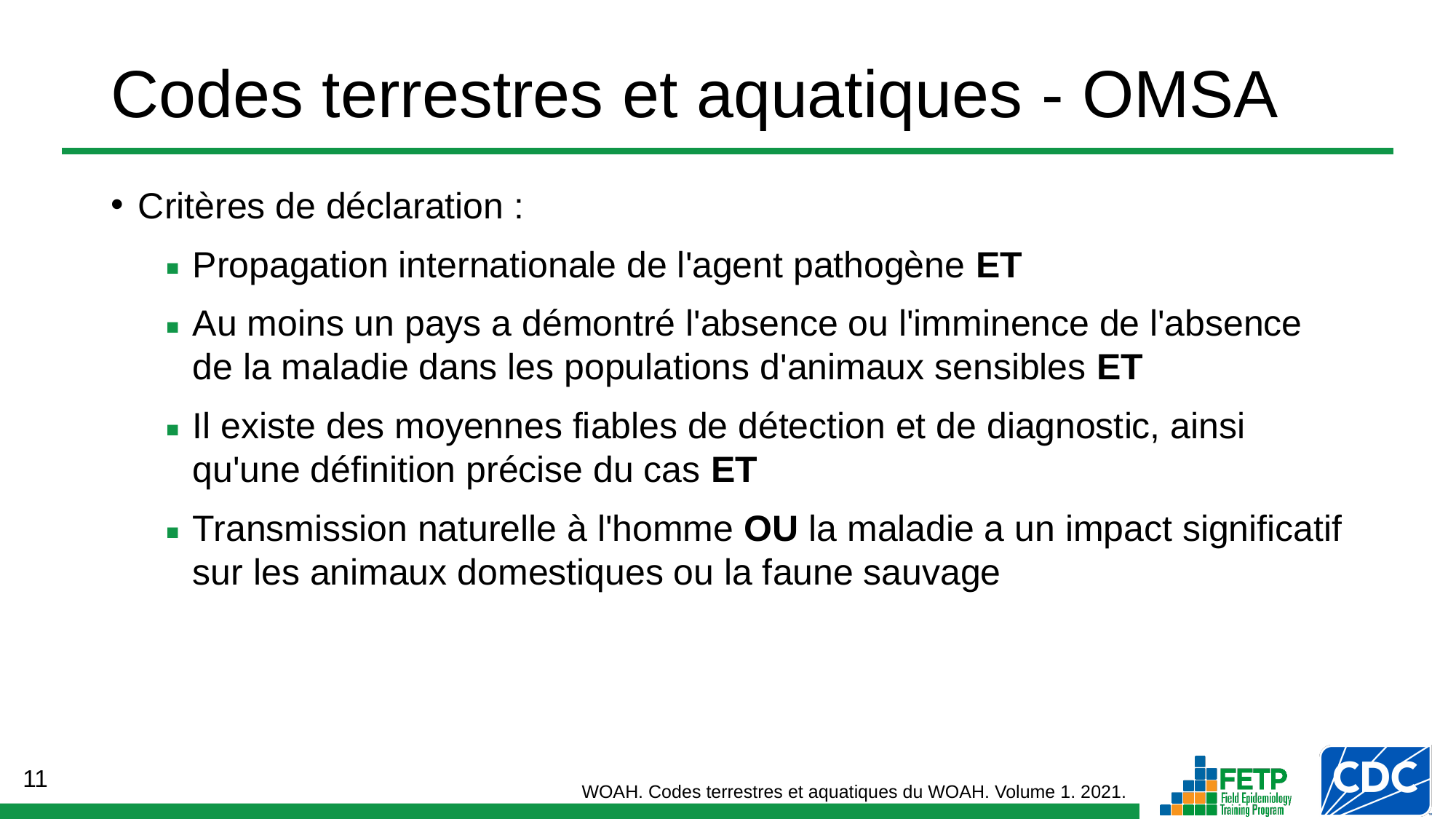

# Codes terrestres et aquatiques - OMSA
Critères de déclaration :
Propagation internationale de l'agent pathogène ET
Au moins un pays a démontré l'absence ou l'imminence de l'absence de la maladie dans les populations d'animaux sensibles ET
Il existe des moyennes fiables de détection et de diagnostic, ainsi qu'une définition précise du cas ET
Transmission naturelle à l'homme OU la maladie a un impact significatif sur les animaux domestiques ou la faune sauvage

WOAH. Codes terrestres et aquatiques du WOAH. Volume 1. 2021.